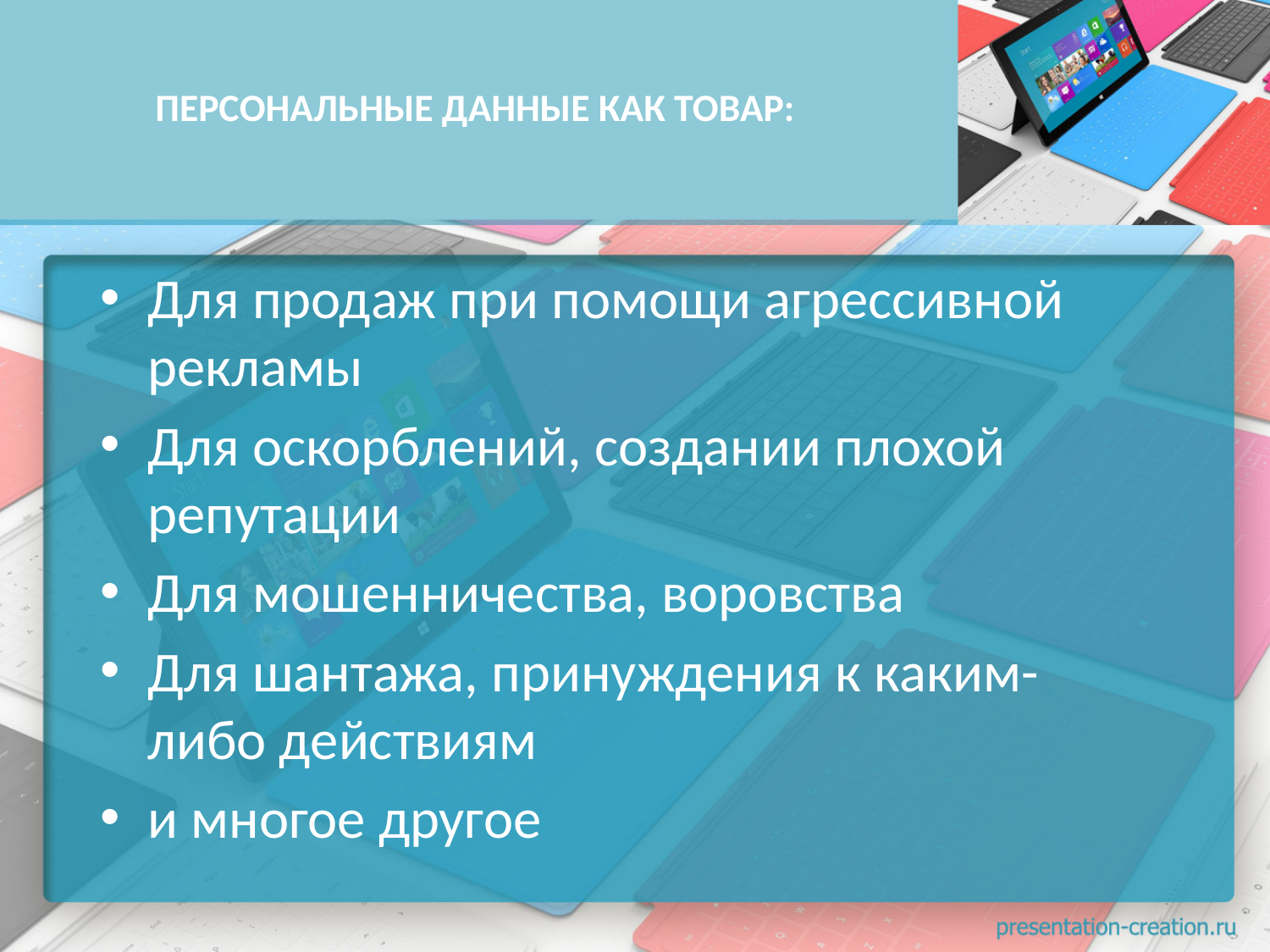

# ПЕРСОНАЛЬНЫЕ ДАННЫЕ КАК ТОВАР:
Для продаж при помощи агрессивной рекламы
Для оскорблений, создании плохой репутации
Для мошенничества, воровства
Для шантажа, принуждения к каким-либо действиям
и многое другое